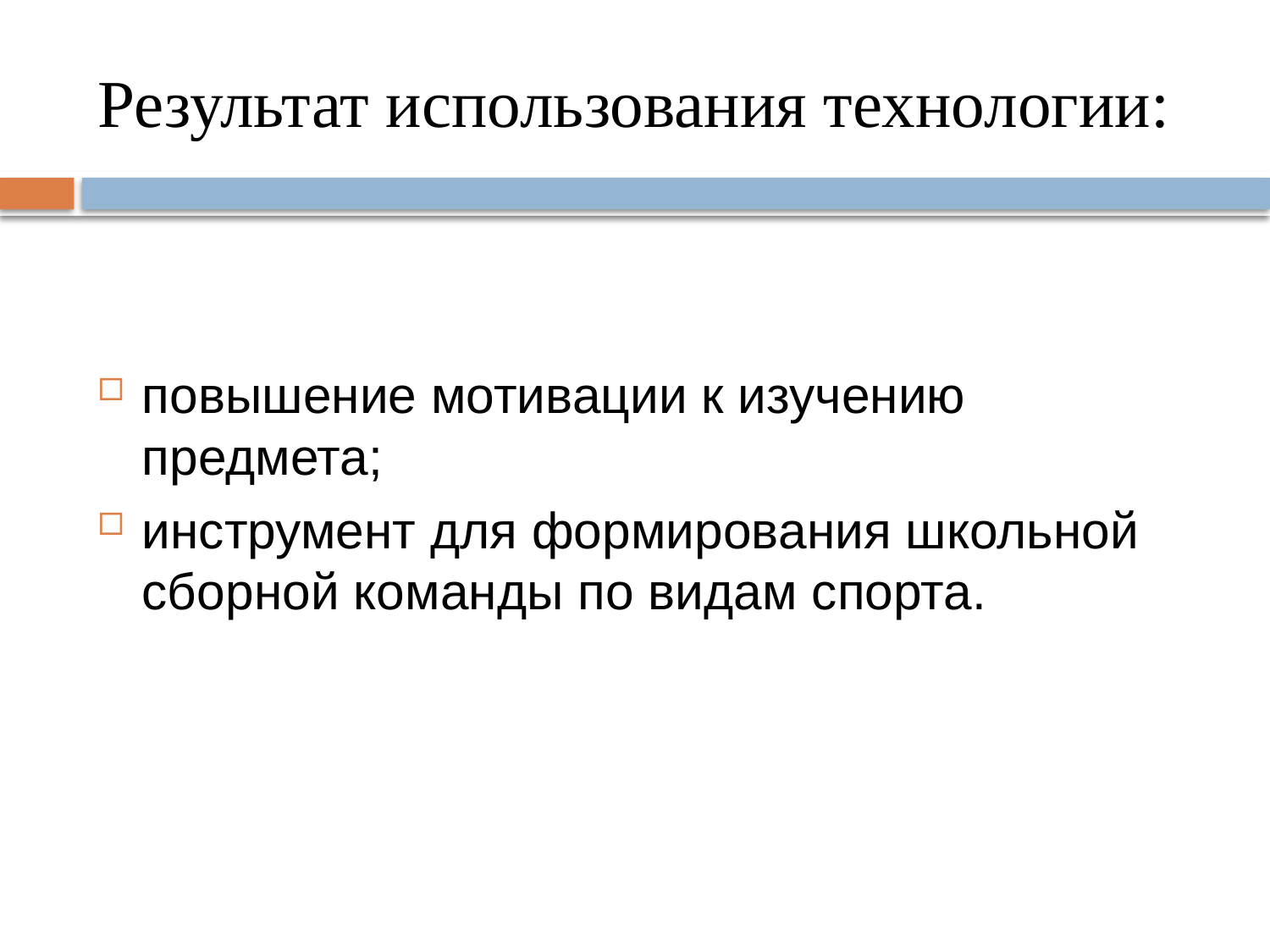

# Результат использования технологии:
повышение мотивации к изучению предмета;
инструмент для формирования школьной сборной команды по видам спорта.